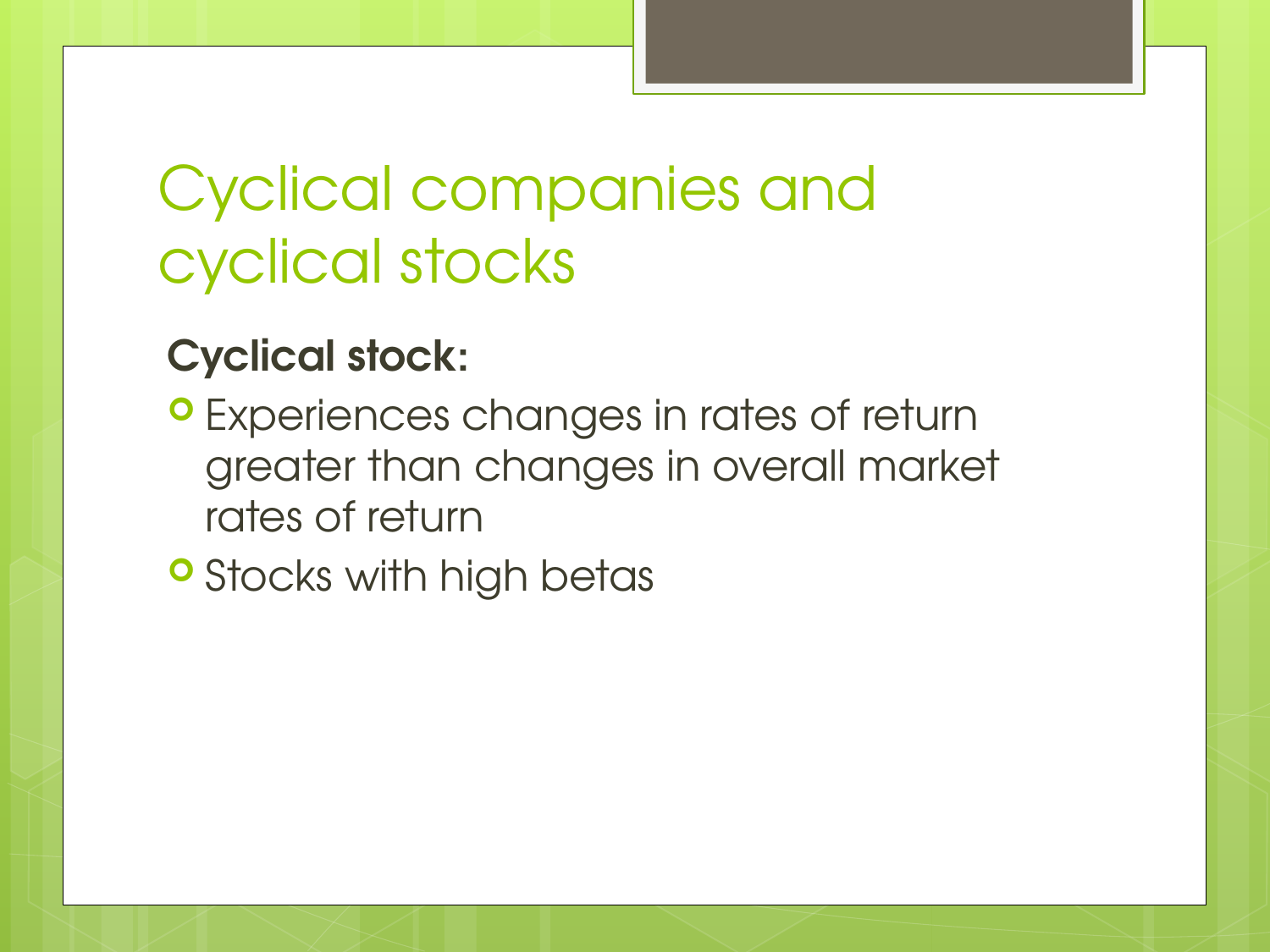

# Cyclical companies and cyclical stocks
Cyclical stock:
Experiences changes in rates of return greater than changes in overall market rates of return
Stocks with high betas